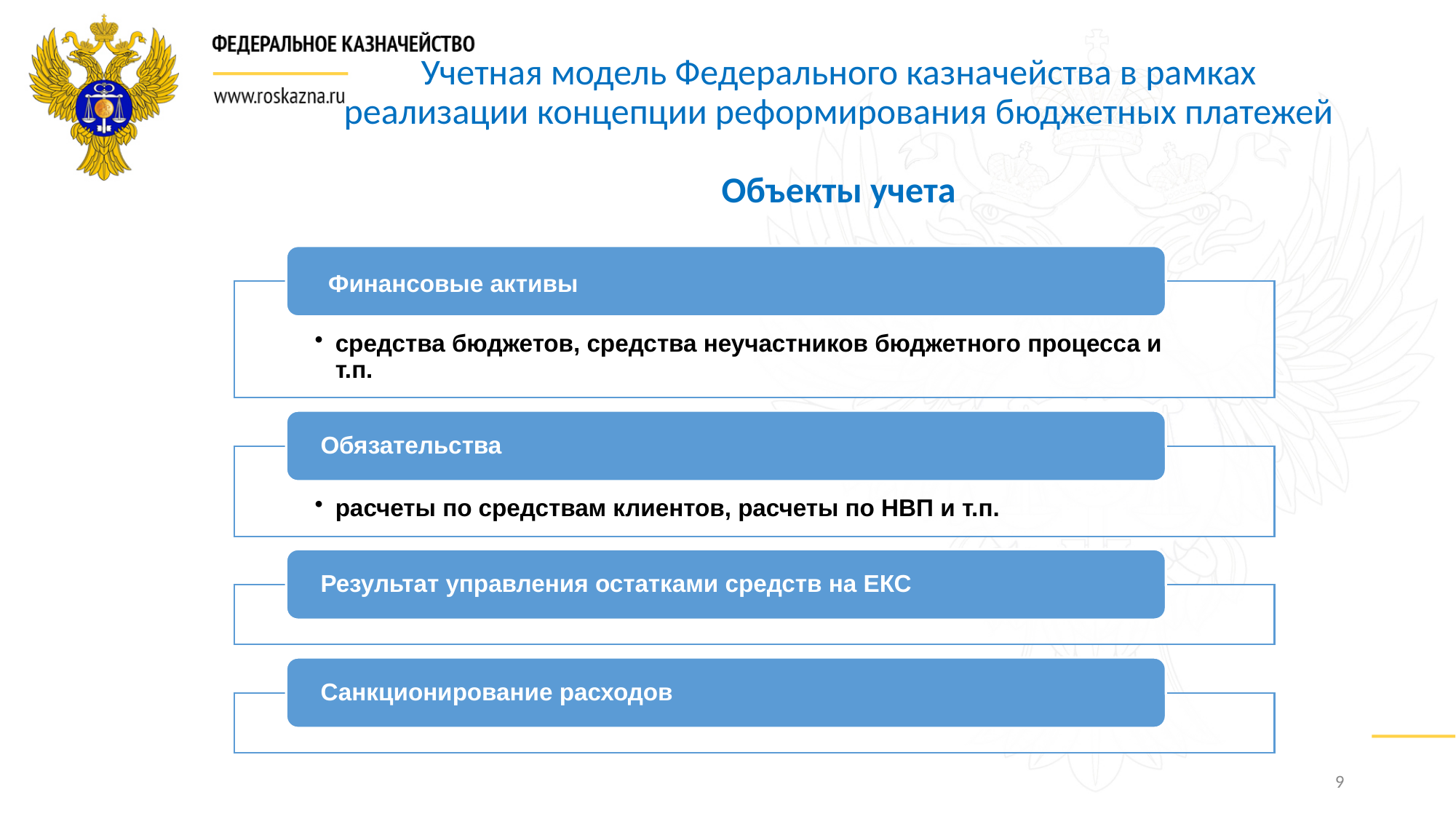

Учетная модель Федерального казначейства в рамках
реализации концепции реформирования бюджетных платежей

Объекты учета
средства бюджетов, средства неучастников бюджетного процесса и т.п.
 Финансовые активы
расчеты по средствам клиентов, расчеты по НВП и т.п.
Обязательства
Результат управления остатками средств на ЕКС
Санкционирование расходов
9